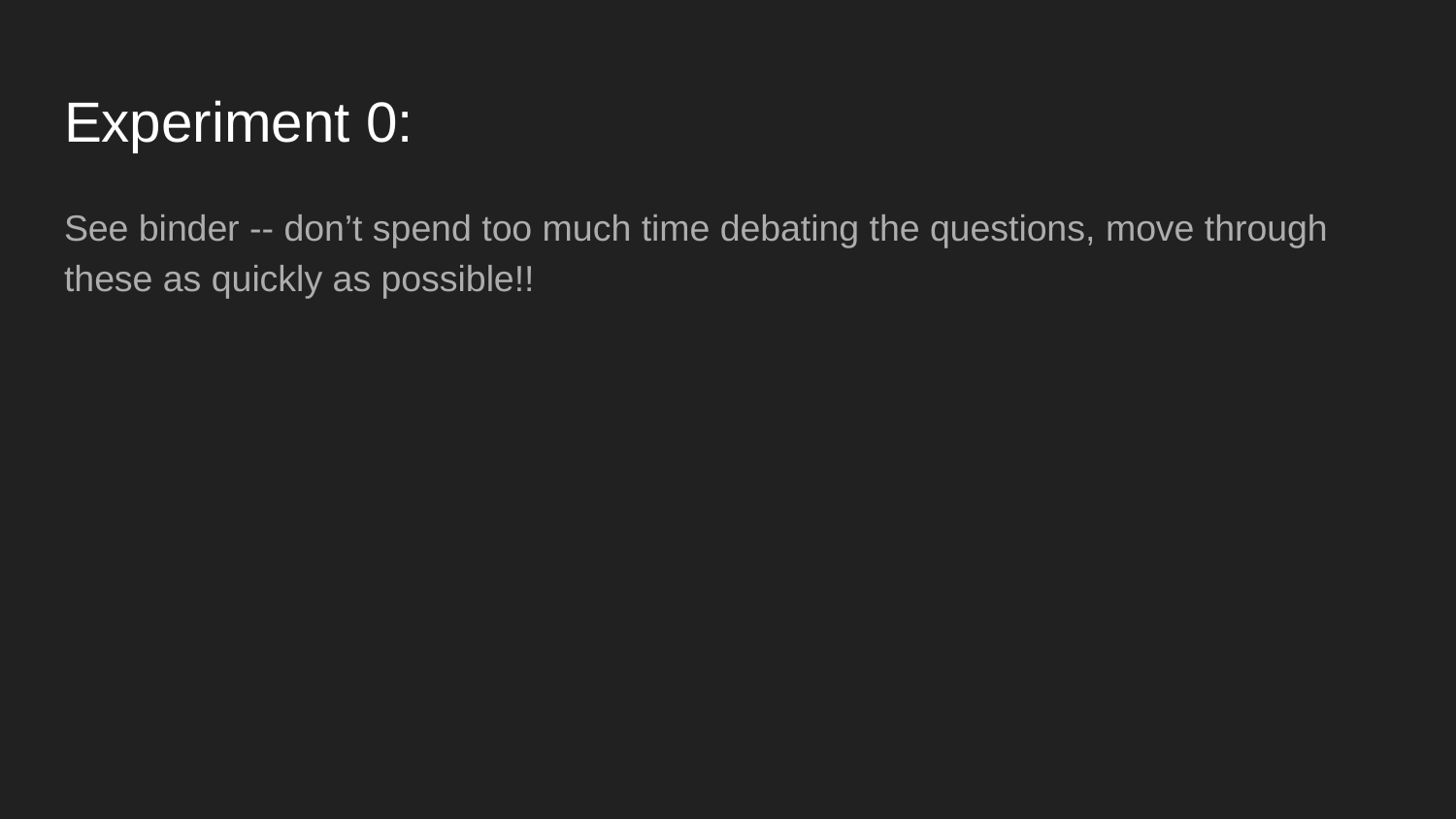

# Experiment 0:
See binder -- don’t spend too much time debating the questions, move through these as quickly as possible!!